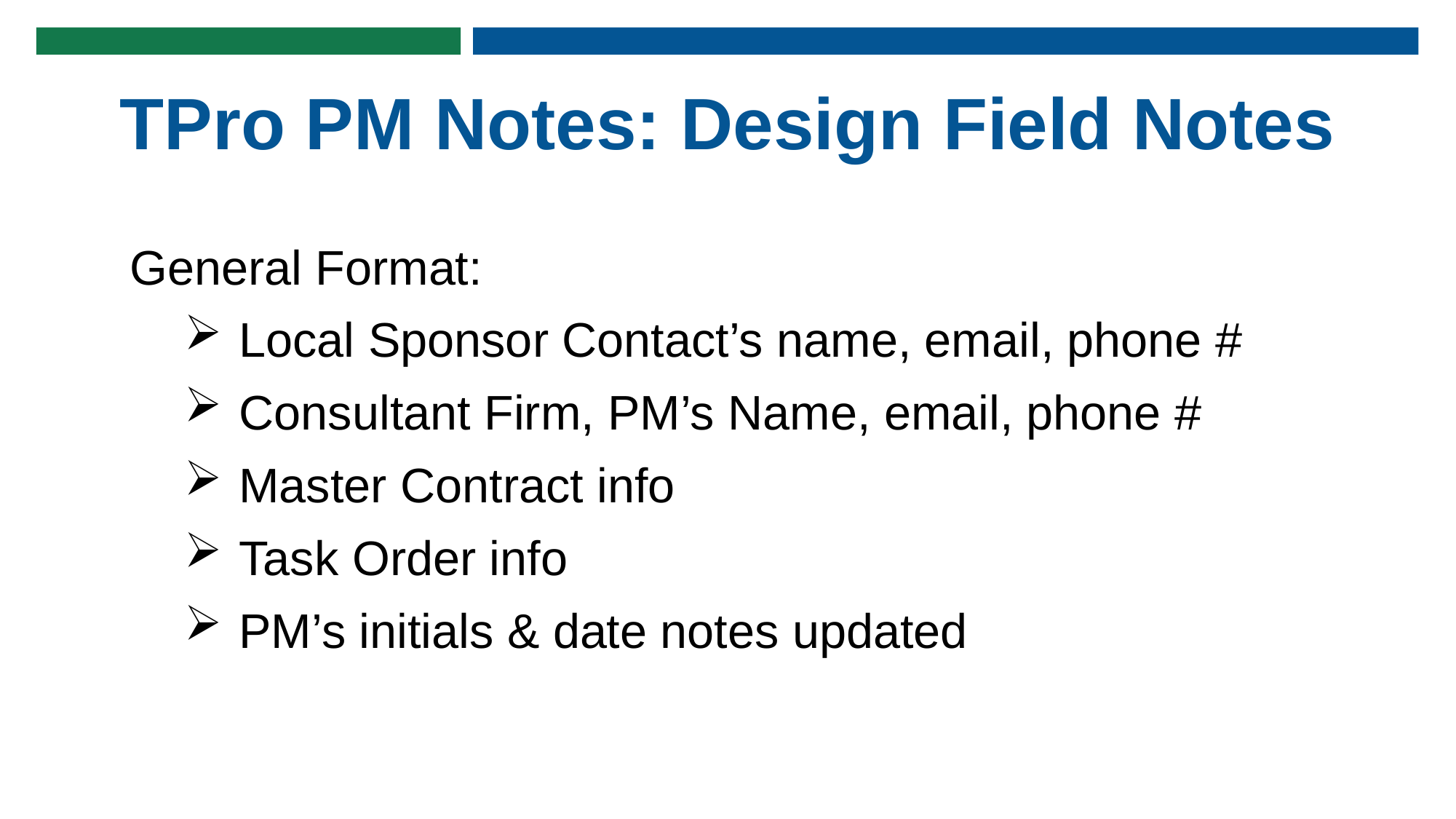

TPro PM Notes: Design Field Notes
General Format:

Local Sponsor Contact’s name, email, phone #

Consultant Firm, PM’s Name, email, phone #

Master Contract info

Task Order info

PM’s initials & date notes updated